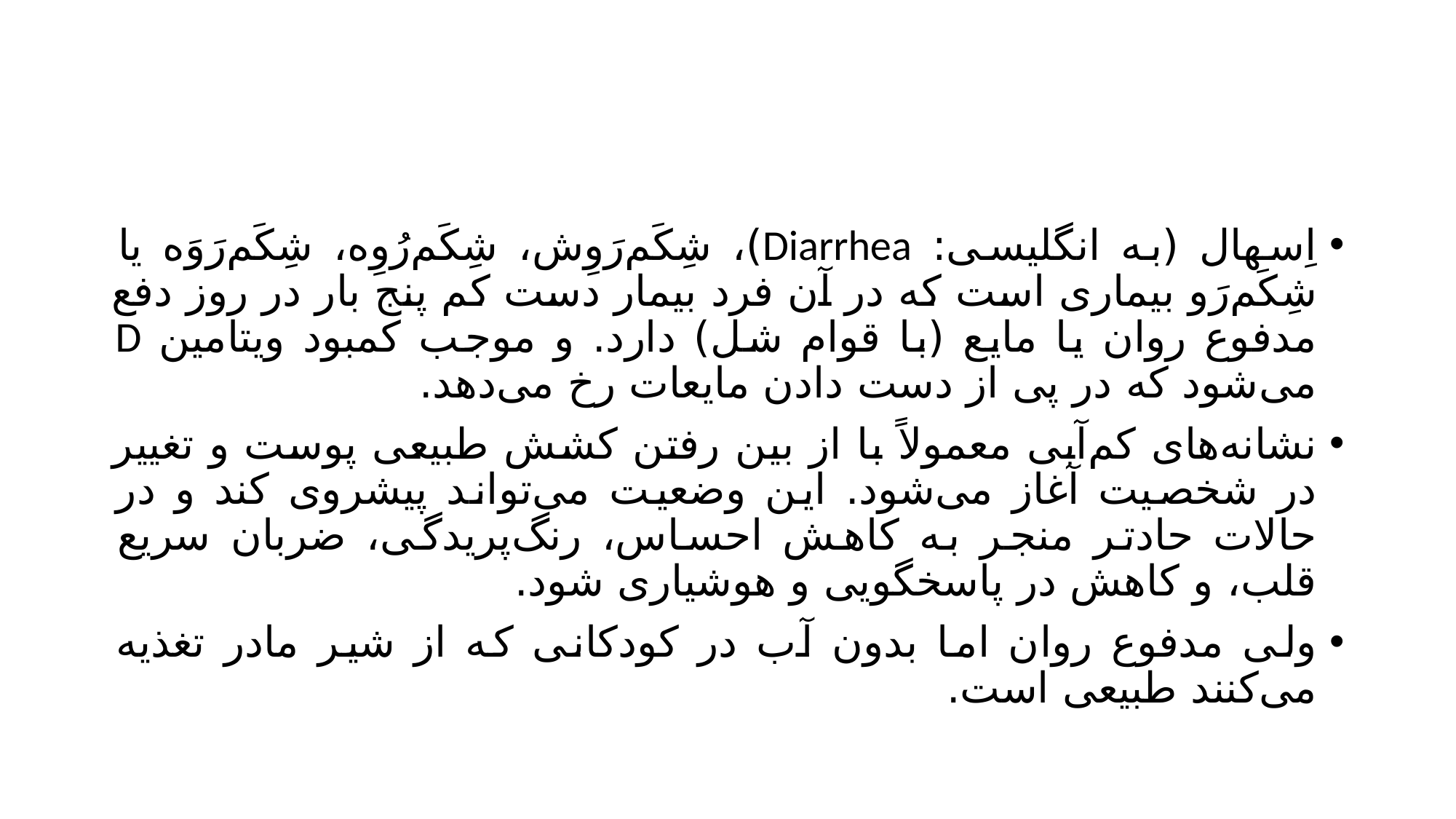

اِسهال (به انگلیسی: Diarrhea)، شِکَم‌رَوِش، شِکَم‌رُوِه، شِکَم‌رَوَه یا شِکَم‌رَو بیماری است که در آن فرد بیمار دست کم پنج بار در روز دفع مدفوع روان یا مایع (با قوام شل) دارد. و موجب کمبود ویتامین D می‌شود که در پی از دست دادن مایعات رخ می‌دهد.
نشانه‌های کم‌آبی معمولاً با از بین رفتن کشش طبیعی پوست و تغییر در شخصیت آغاز می‌شود. این وضعیت می‌تواند پیشروی کند و در حالات حادتر منجر به کاهش احساس، رنگ‌پریدگی، ضربان سریع قلب، و کاهش در پاسخگویی و هوشیاری شود.
ولی مدفوع روان اما بدون آب در کودکانی که از شیر مادر تغذیه می‌کنند طبیعی است.